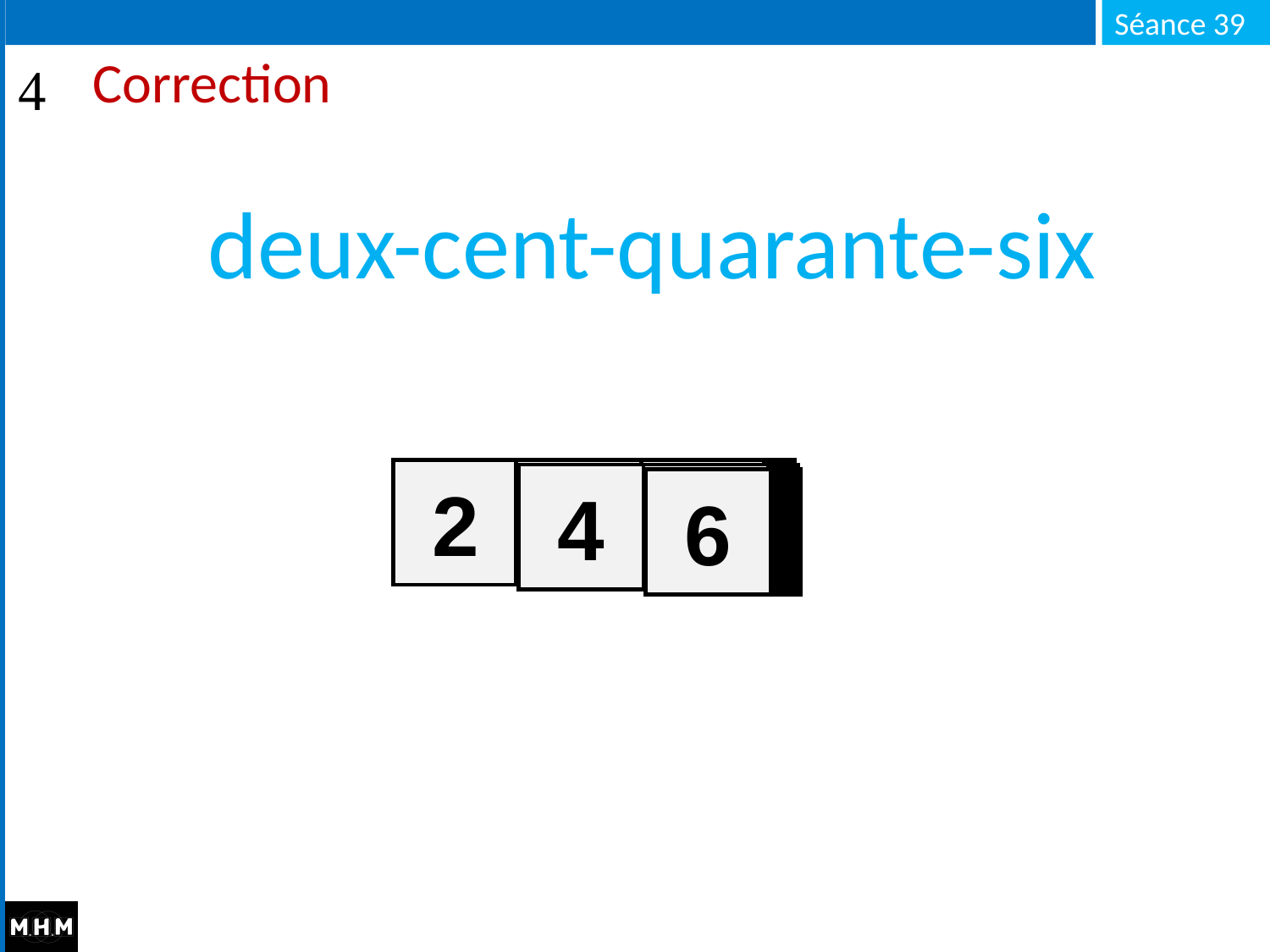

# Correction
deux-cent-quarante-six
2
0
0

4
0

6